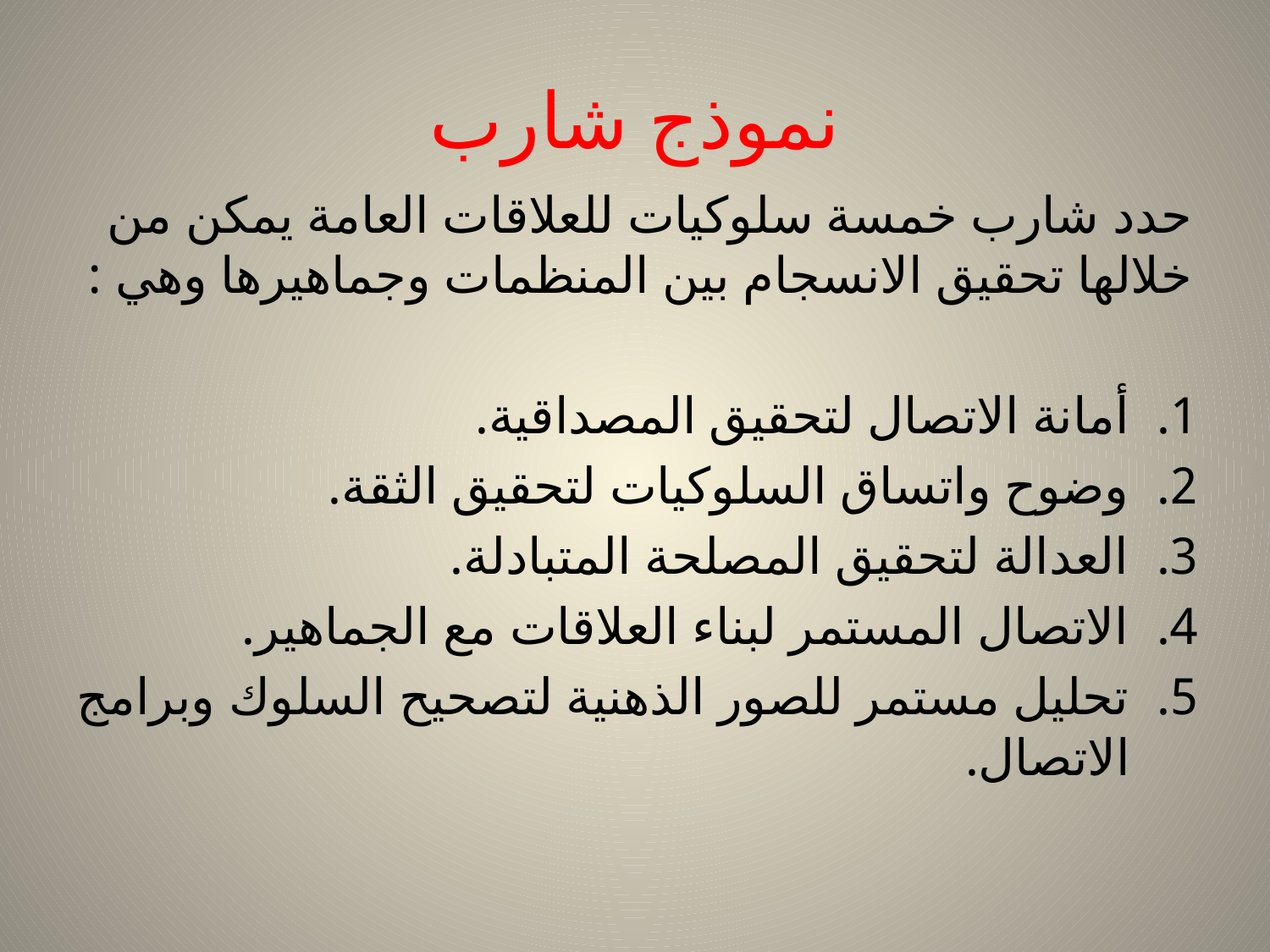

# نموذج شارب
حدد شارب خمسة سلوكيات للعلاقات العامة يمكن من خلالها تحقيق الانسجام بين المنظمات وجماهيرها وهي :

أمانة الاتصال لتحقيق المصداقية.
وضوح واتساق السلوكيات لتحقيق الثقة.
العدالة لتحقيق المصلحة المتبادلة.
الاتصال المستمر لبناء العلاقات مع الجماهير.
تحليل مستمر للصور الذهنية لتصحيح السلوك وبرامج الاتصال.